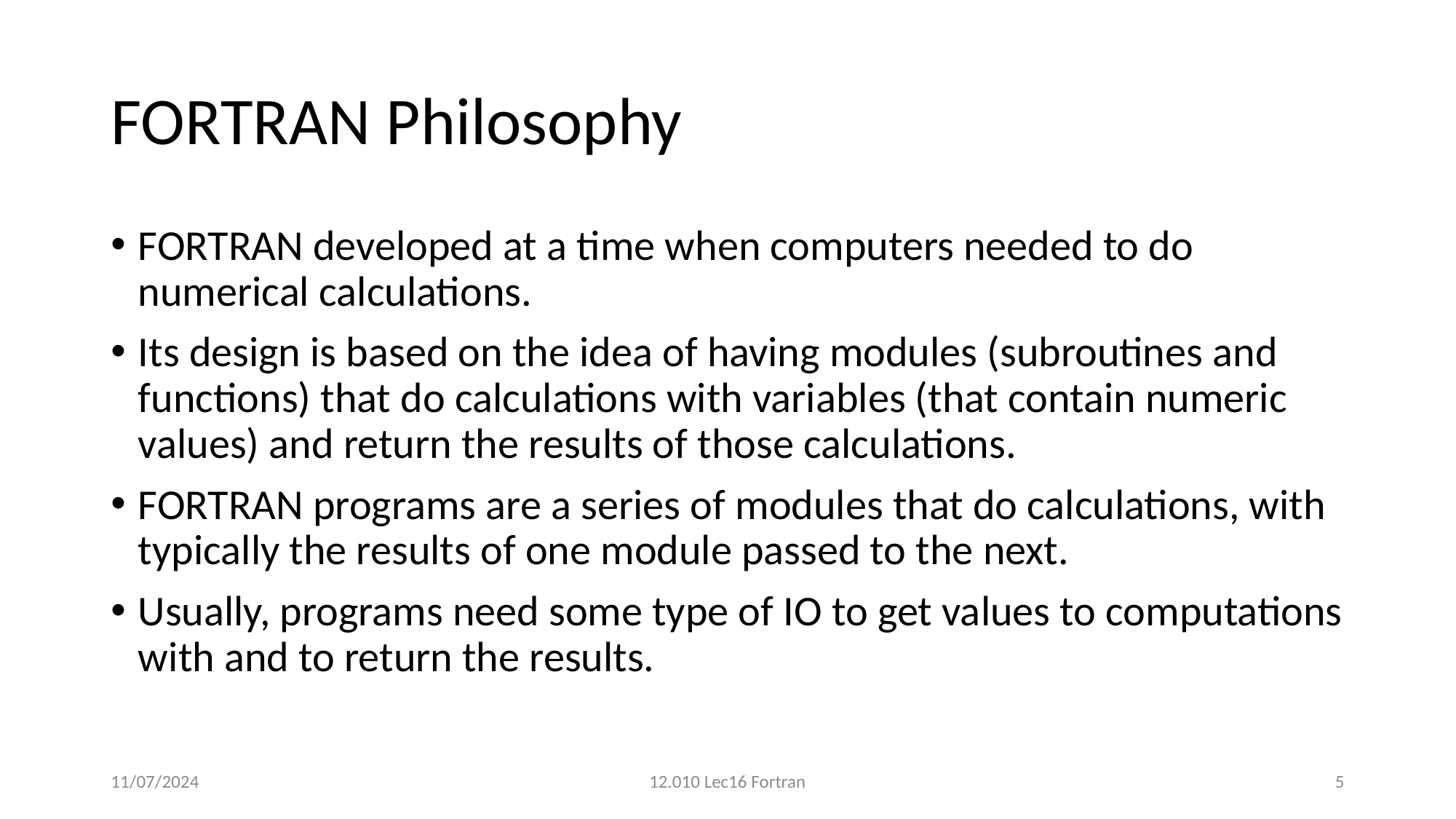

# FORTRAN Philosophy
FORTRAN developed at a time when computers needed to do numerical calculations.
Its design is based on the idea of having modules (subroutines and functions) that do calculations with variables (that contain numeric values) and return the results of those calculations.
FORTRAN programs are a series of modules that do calculations, with typically the results of one module passed to the next.
Usually, programs need some type of IO to get values to computations with and to return the results.
11/07/2024
12.010 Lec16 Fortran
5